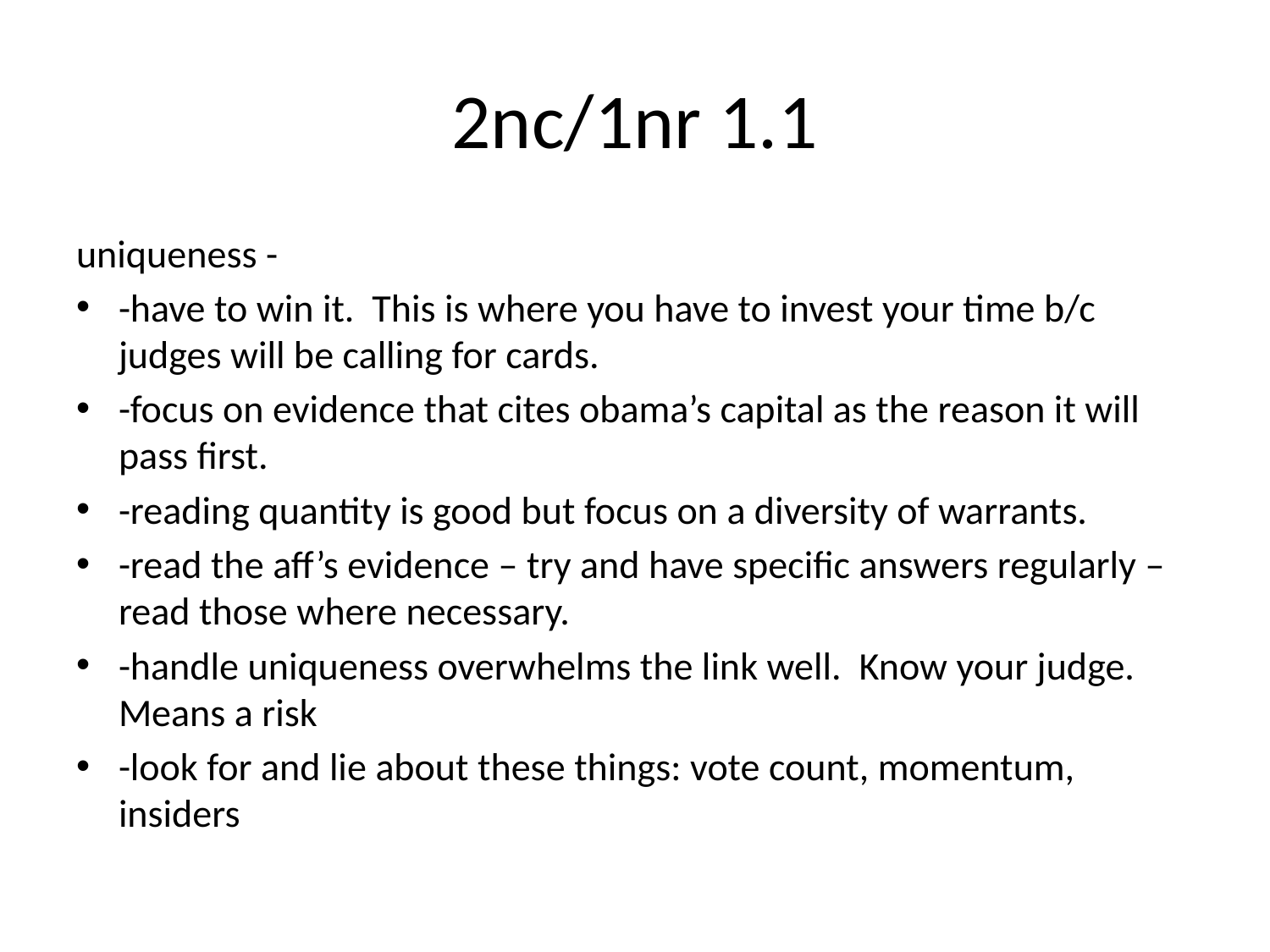

# 2nc/1nr 1.1
uniqueness -
-have to win it.  This is where you have to invest your time b/c judges will be calling for cards.
-focus on evidence that cites obama’s capital as the reason it will pass first.
-reading quantity is good but focus on a diversity of warrants.
-read the aff’s evidence – try and have specific answers regularly – read those where necessary.
-handle uniqueness overwhelms the link well.  Know your judge. Means a risk
-look for and lie about these things: vote count, momentum, insiders